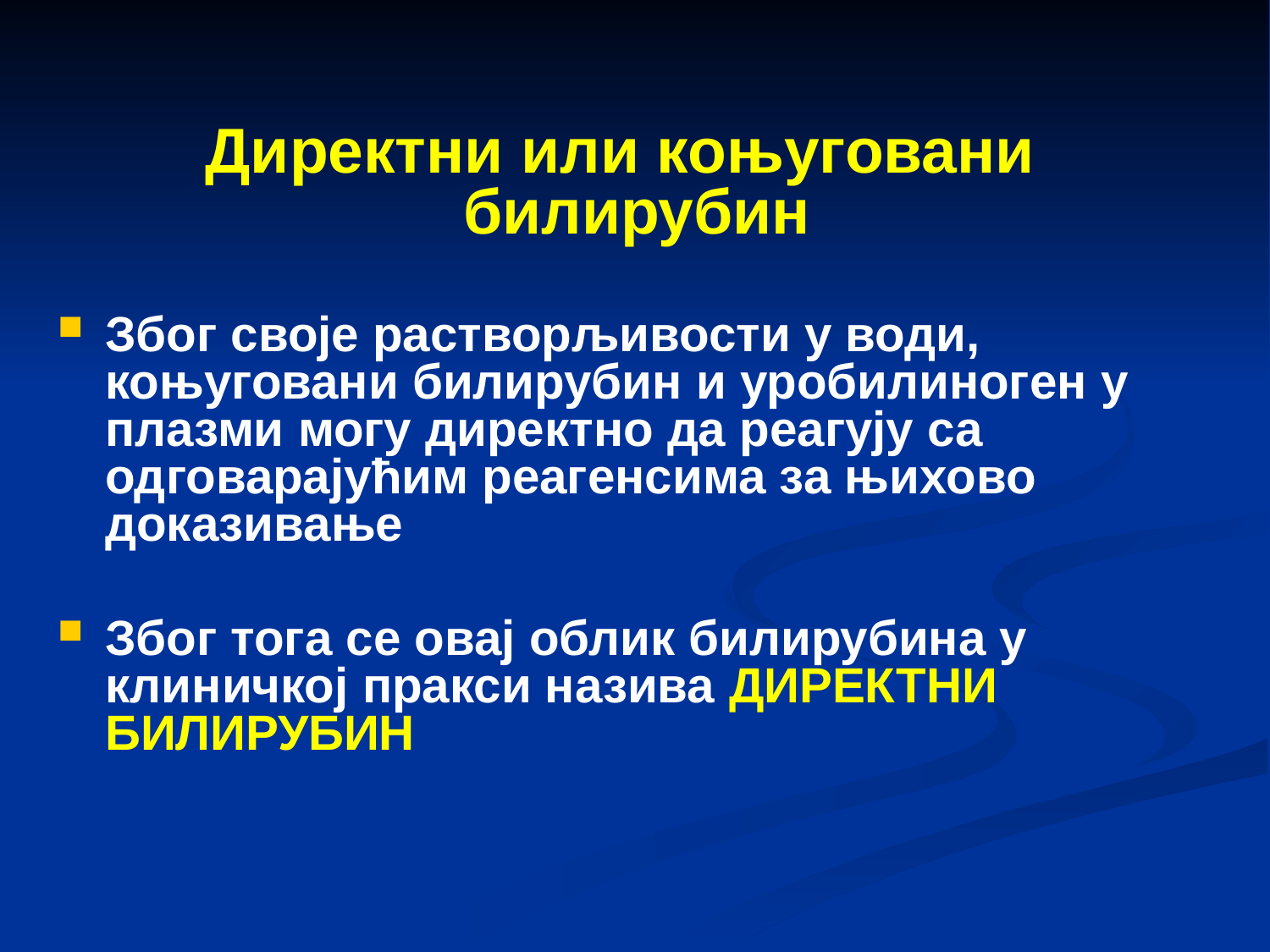

Директни или коњуговани билирубин

Због своје растворљивости у води, коњуговани билирубин и уробилиноген у плазми могу директно да реагују са одговарајућим реагенсима за њихово доказивање

Због тога се овај облик билирубина у клиничкој пракси назива ДИРЕКТНИ БИЛИРУБИН